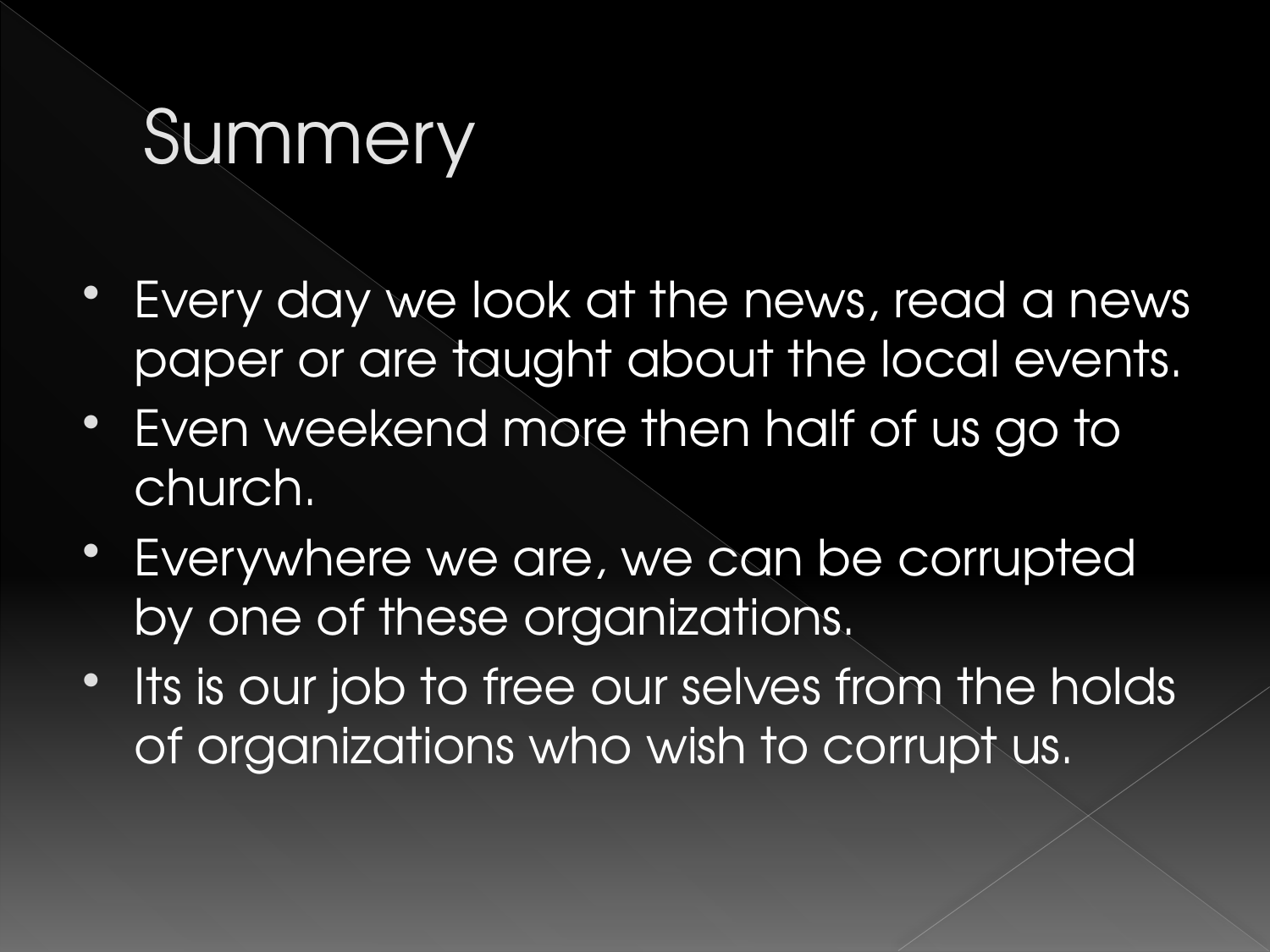

# Summery
Every day we look at the news, read a news paper or are taught about the local events.
Even weekend more then half of us go to church.
Everywhere we are, we can be corrupted by one of these organizations.
Its is our job to free our selves from the holds of organizations who wish to corrupt us.